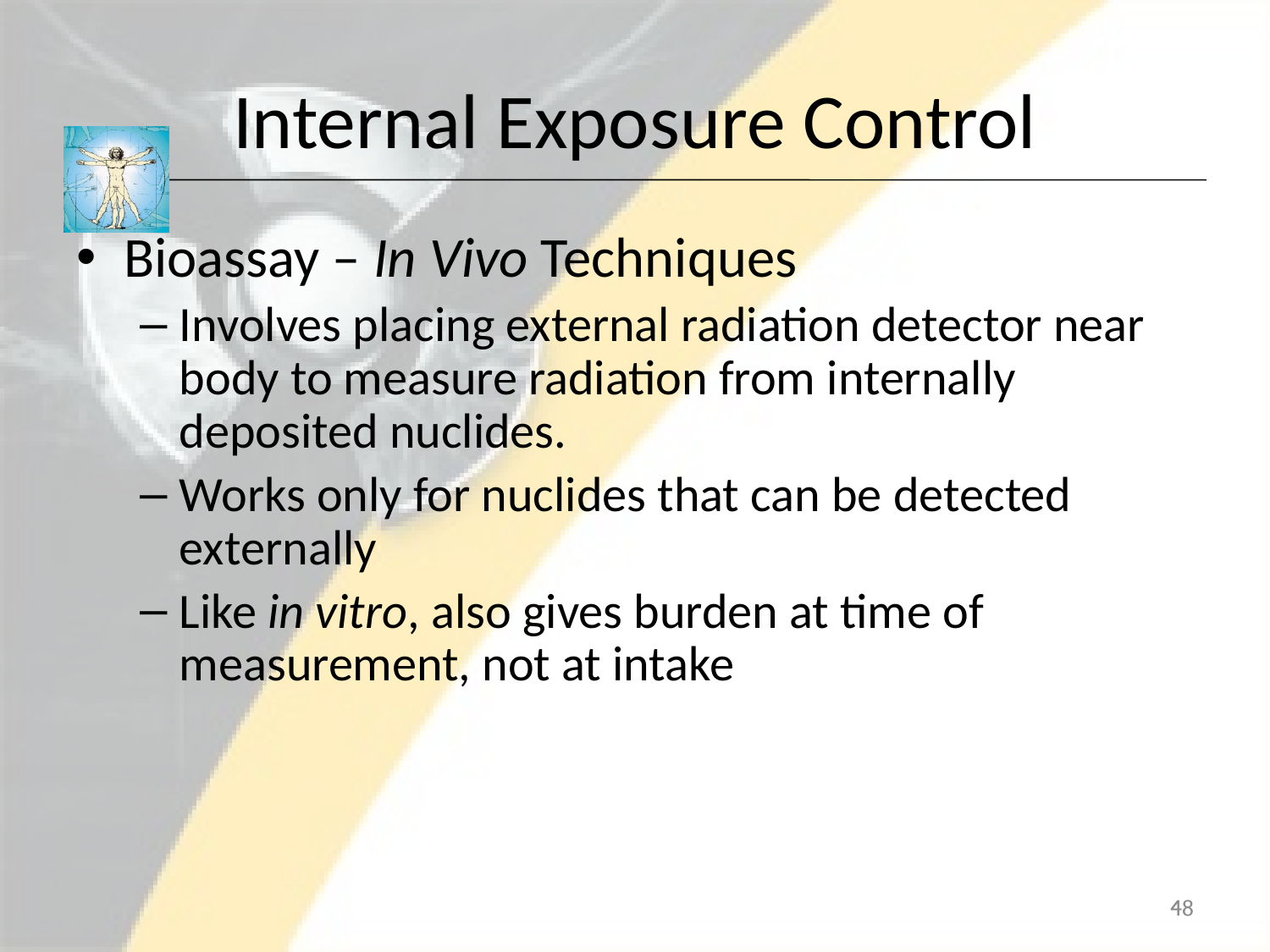

# Internal Exposure Control
Bioassay – In Vivo Techniques
Involves placing external radiation detector near body to measure radiation from internally deposited nuclides.
Works only for nuclides that can be detected externally
Like in vitro, also gives burden at time of measurement, not at intake
48